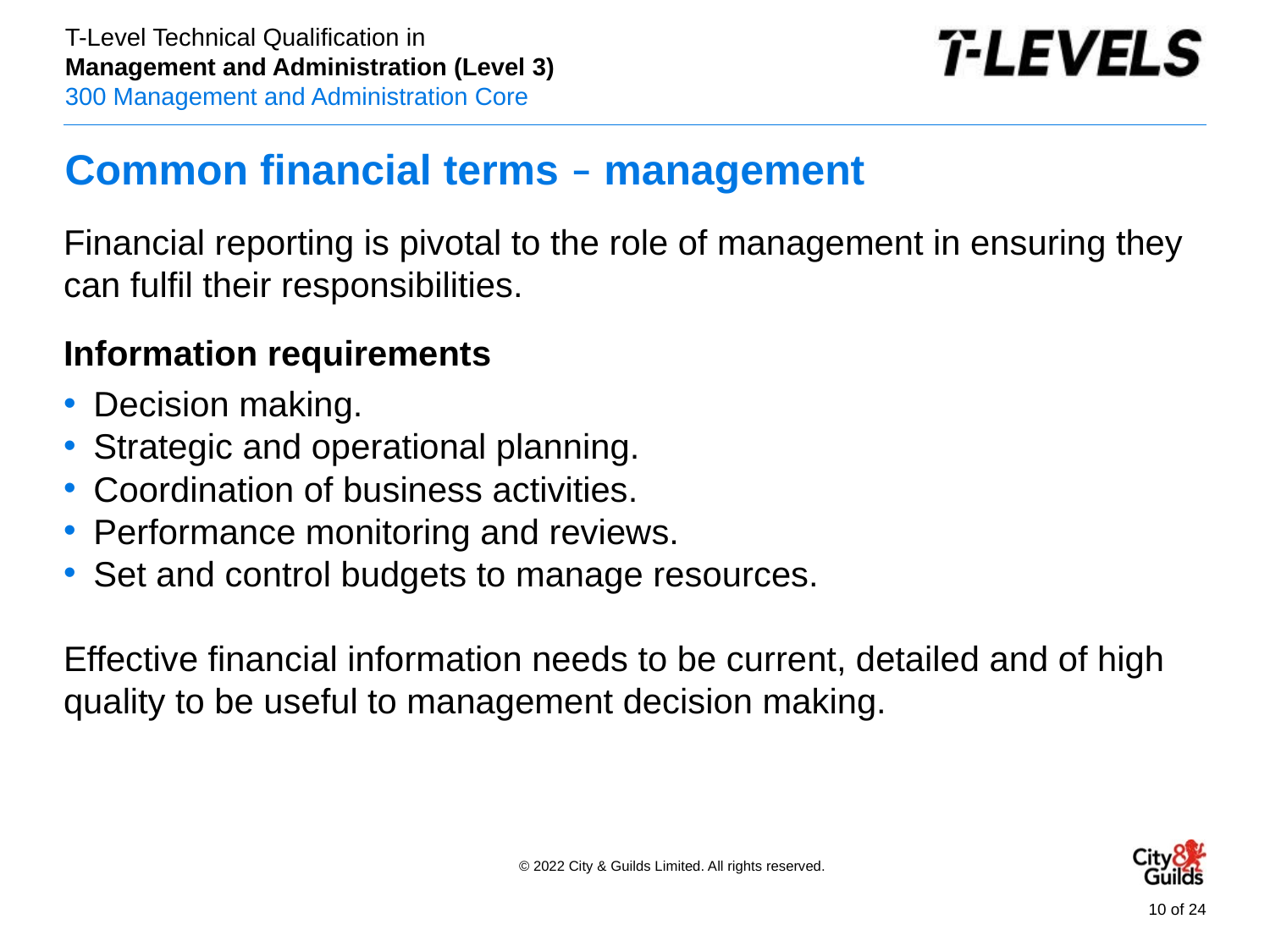

# Common financial terms – management
Financial reporting is pivotal to the role of management in ensuring they can fulfil their responsibilities.
Information requirements
Decision making.
Strategic and operational planning.
Coordination of business activities.
Performance monitoring and reviews.
Set and control budgets to manage resources.

Effective financial information needs to be current, detailed and of high quality to be useful to management decision making.